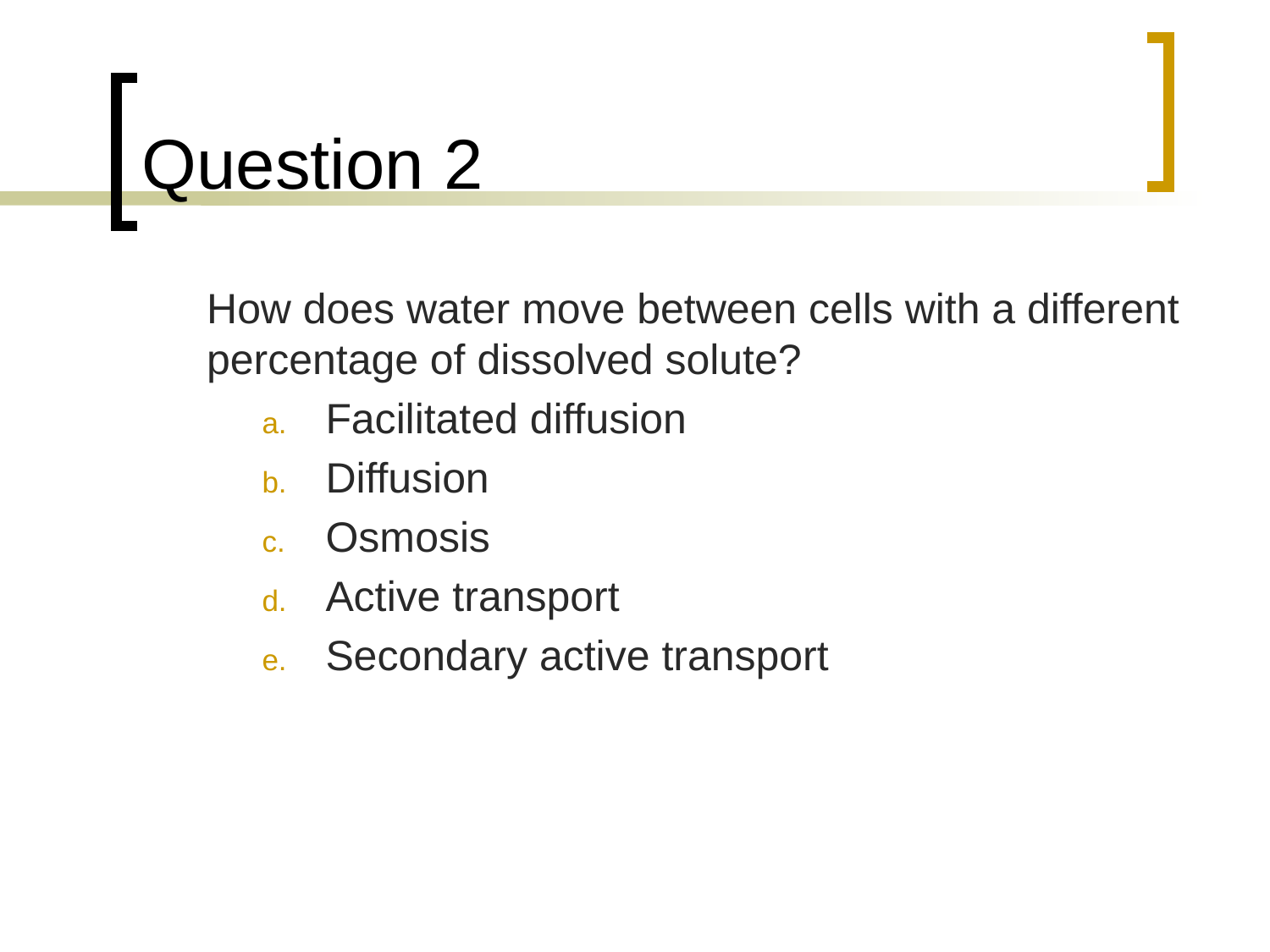

# Question 2
	How does water move between cells with a different percentage of dissolved solute?
Facilitated diffusion
Diffusion
Osmosis
Active transport
Secondary active transport